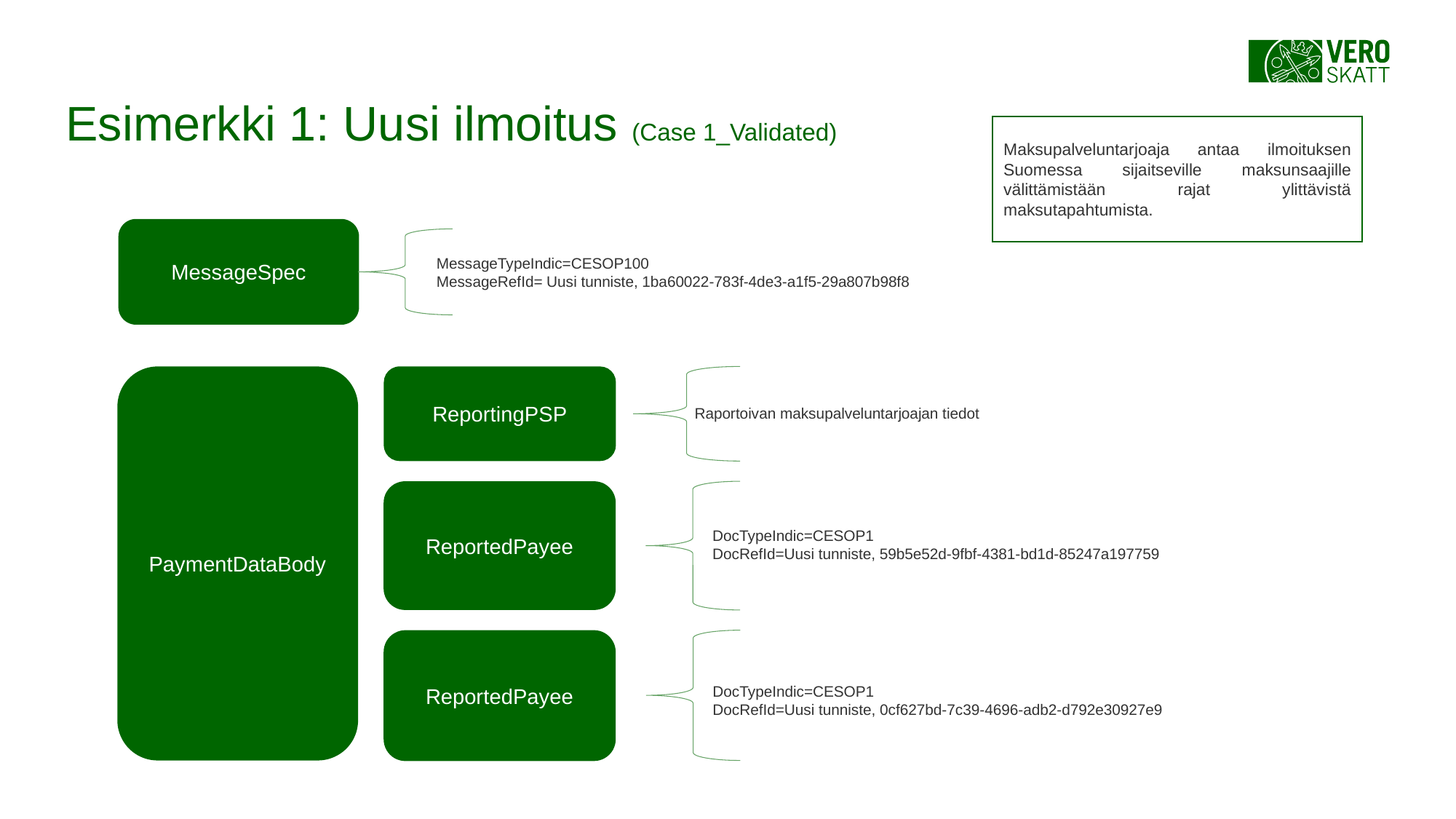

# Esimerkki 1: Uusi ilmoitus (Case 1_Validated)
Maksupalveluntarjoaja antaa ilmoituksen Suomessa sijaitseville maksunsaajille välittämistään rajat ylittävistä maksutapahtumista.

MessageSpec

MessageTypeIndic=CESOP100
MessageRefId= Uusi tunniste, 1ba60022-783f-4de3-a1f5-29a807b98f8
PaymentDataBody

ReportingPSP
Raportoivan maksupalveluntarjoajan tiedot
ReportedPayee

DocTypeIndic=CESOP1
DocRefId=Uusi tunniste, 59b5e52d-9fbf-4381-bd1d-85247a197759
ReportedPayee

DocTypeIndic=CESOP1
DocRefId=Uusi tunniste, 0cf627bd-7c39-4696-adb2-d792e30927e9